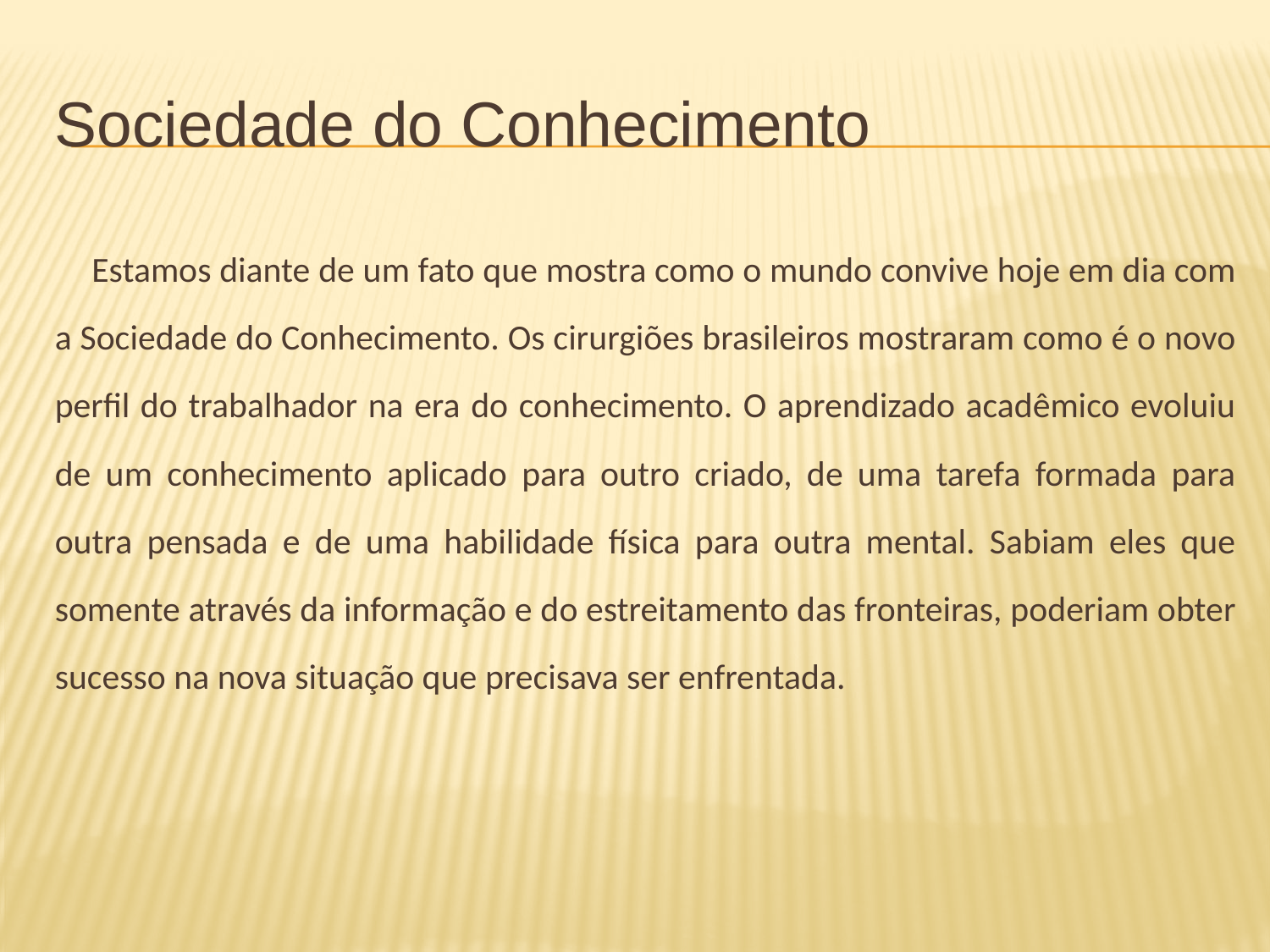

# Sociedade do Conhecimento
Estamos diante de um fato que mostra como o mundo convive hoje em dia com a Sociedade do Conhecimento. Os cirurgiões brasileiros mostraram como é o novo perfil do trabalhador na era do conhecimento. O aprendizado acadêmico evoluiu de um conhecimento aplicado para outro criado, de uma tarefa formada para outra pensada e de uma habilidade física para outra mental. Sabiam eles que somente através da informação e do estreitamento das fronteiras, poderiam obter sucesso na nova situação que precisava ser enfrentada.